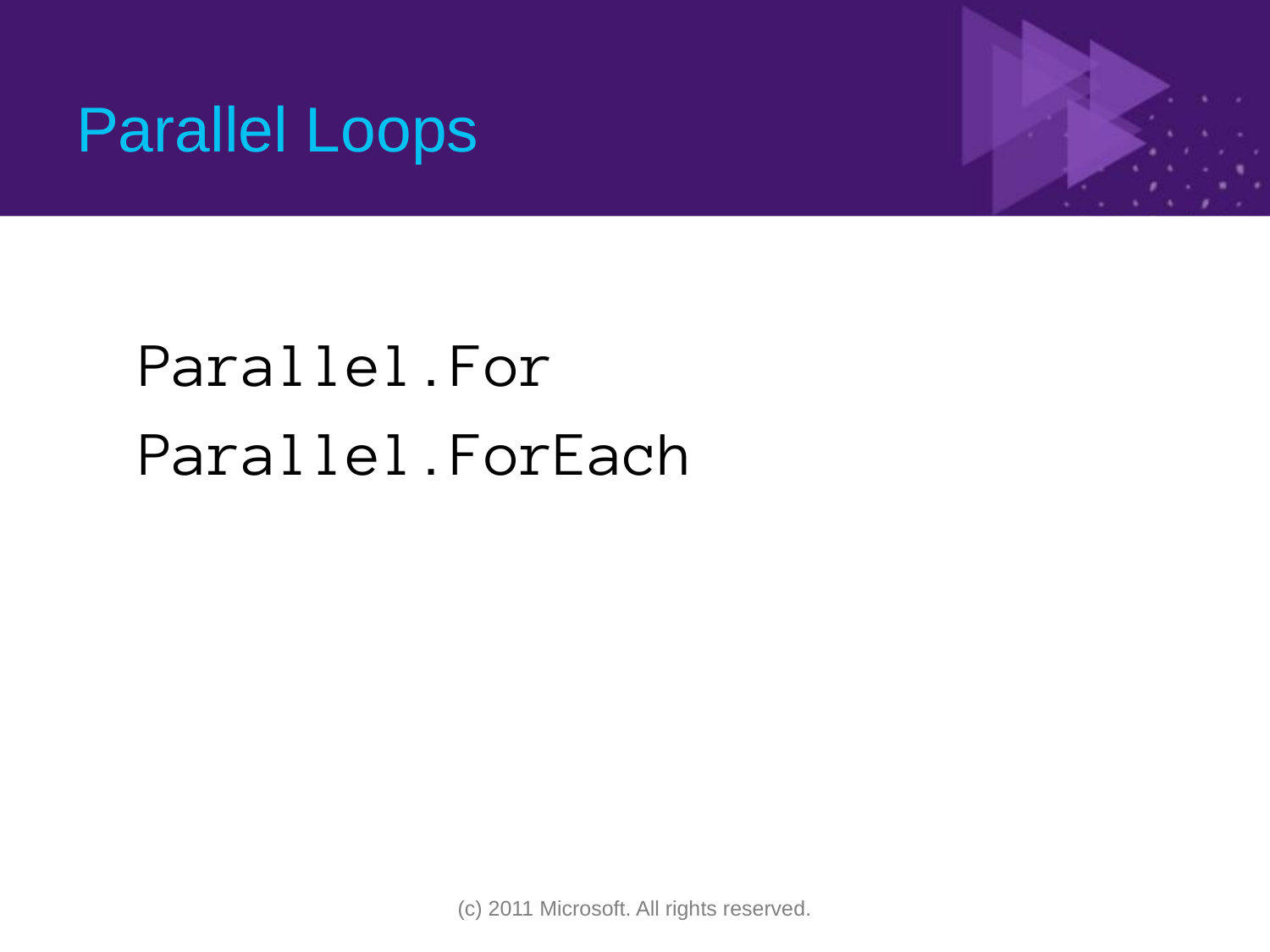

# Parallel Loops
Parallel.For
Parallel.ForEach
(c) 2011 Microsoft. All rights reserved.